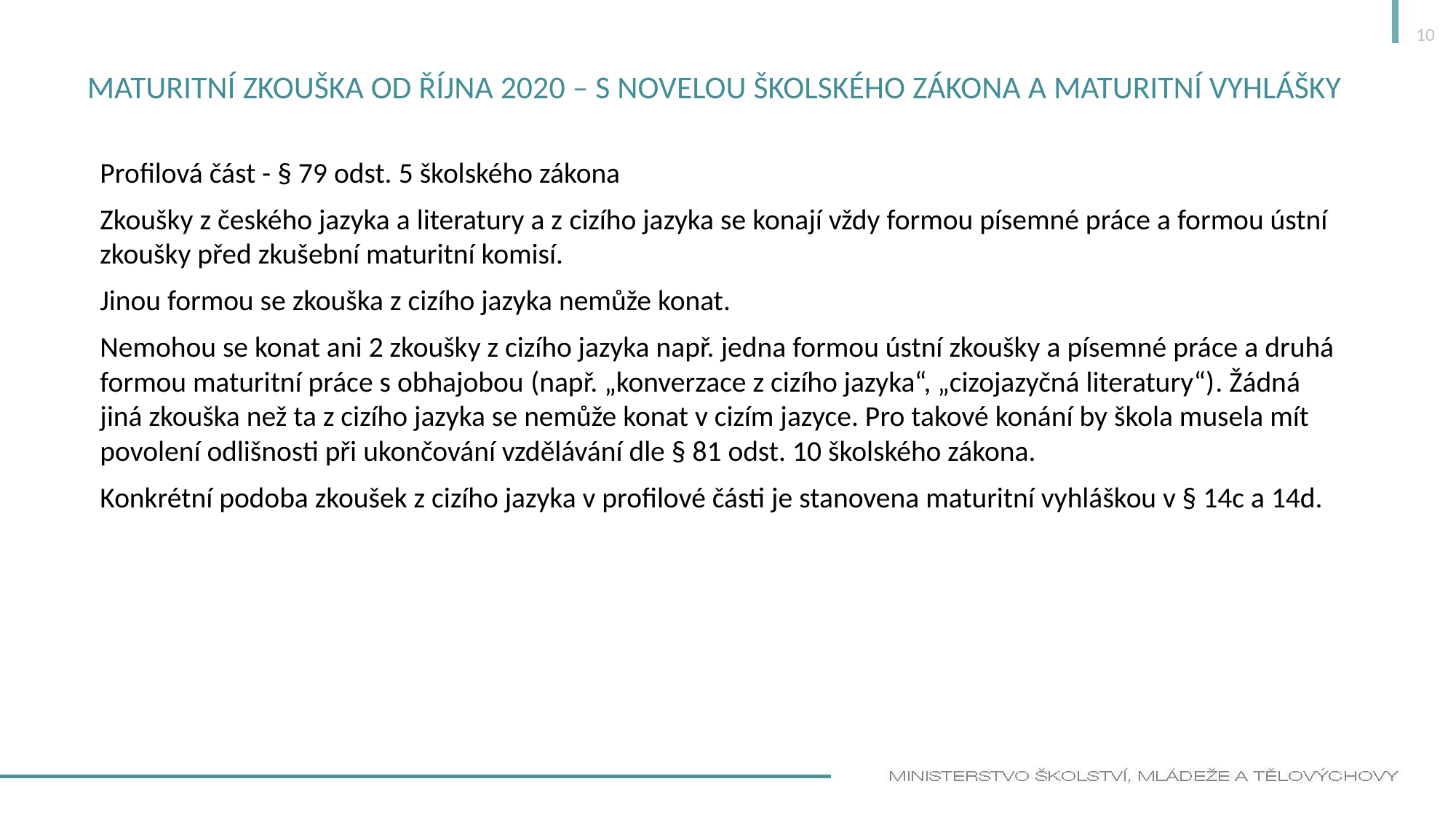

10
# Maturitní zkouška od října 2020 – s novelou školského zákona a maturitní vyhlášky
Profilová část - § 79 odst. 5 školského zákona
Zkoušky z českého jazyka a literatury a z cizího jazyka se konají vždy formou písemné práce a formou ústní zkoušky před zkušební maturitní komisí.
Jinou formou se zkouška z cizího jazyka nemůže konat.
Nemohou se konat ani 2 zkoušky z cizího jazyka např. jedna formou ústní zkoušky a písemné práce a druhá formou maturitní práce s obhajobou (např. „konverzace z cizího jazyka“, „cizojazyčná literatury“). Žádná jiná zkouška než ta z cizího jazyka se nemůže konat v cizím jazyce. Pro takové konání by škola musela mít povolení odlišnosti při ukončování vzdělávání dle § 81 odst. 10 školského zákona.
Konkrétní podoba zkoušek z cizího jazyka v profilové části je stanovena maturitní vyhláškou v § 14c a 14d.